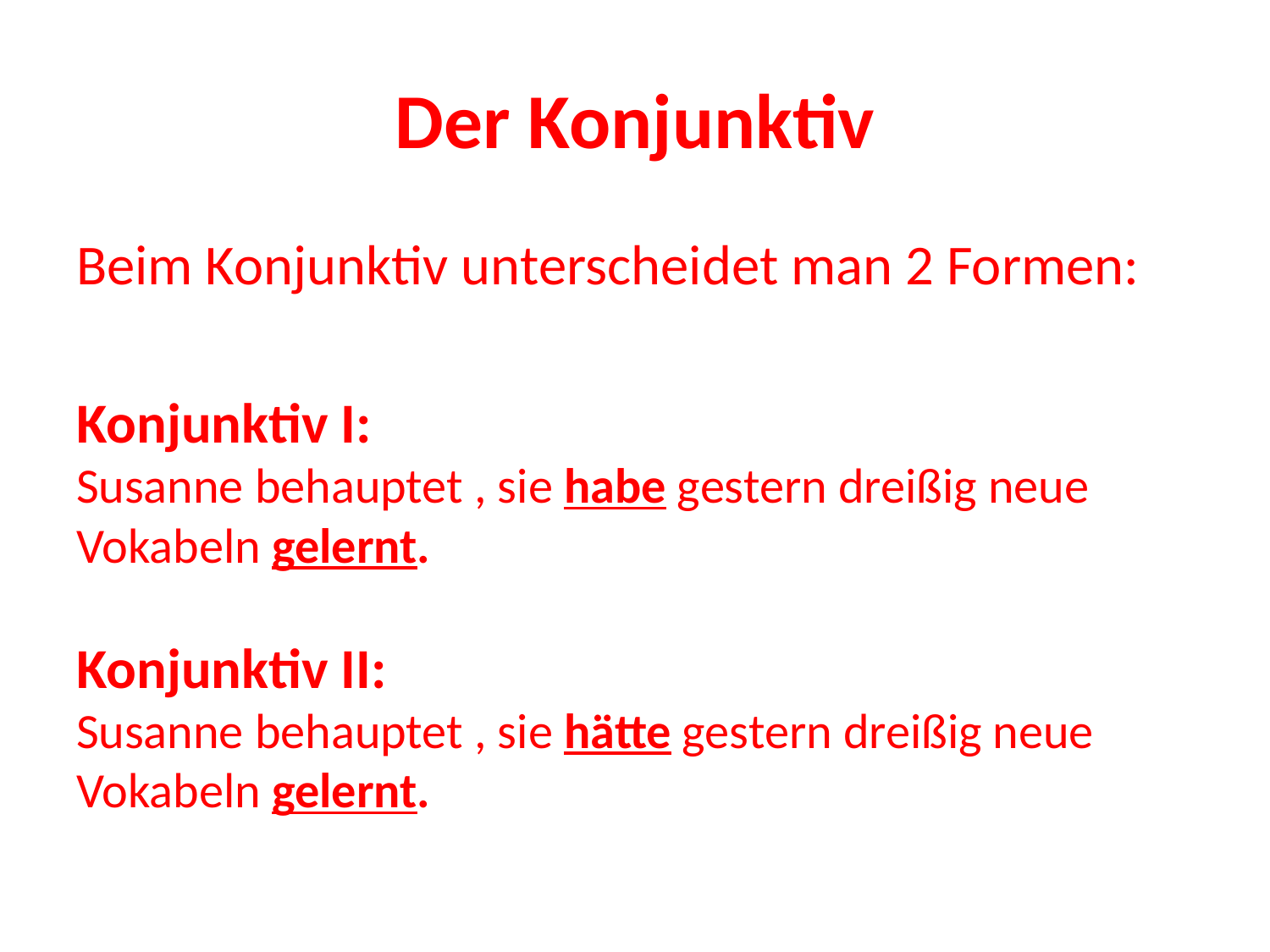

# Der Konjunktiv
Beim Konjunktiv unterscheidet man 2 Formen:

Konjunktiv I:
Susanne behauptet , sie habe gestern dreißig neue
Vokabeln gelernt.

Konjunktiv II:
Susanne behauptet , sie hätte gestern dreißig neue
Vokabeln gelernt.